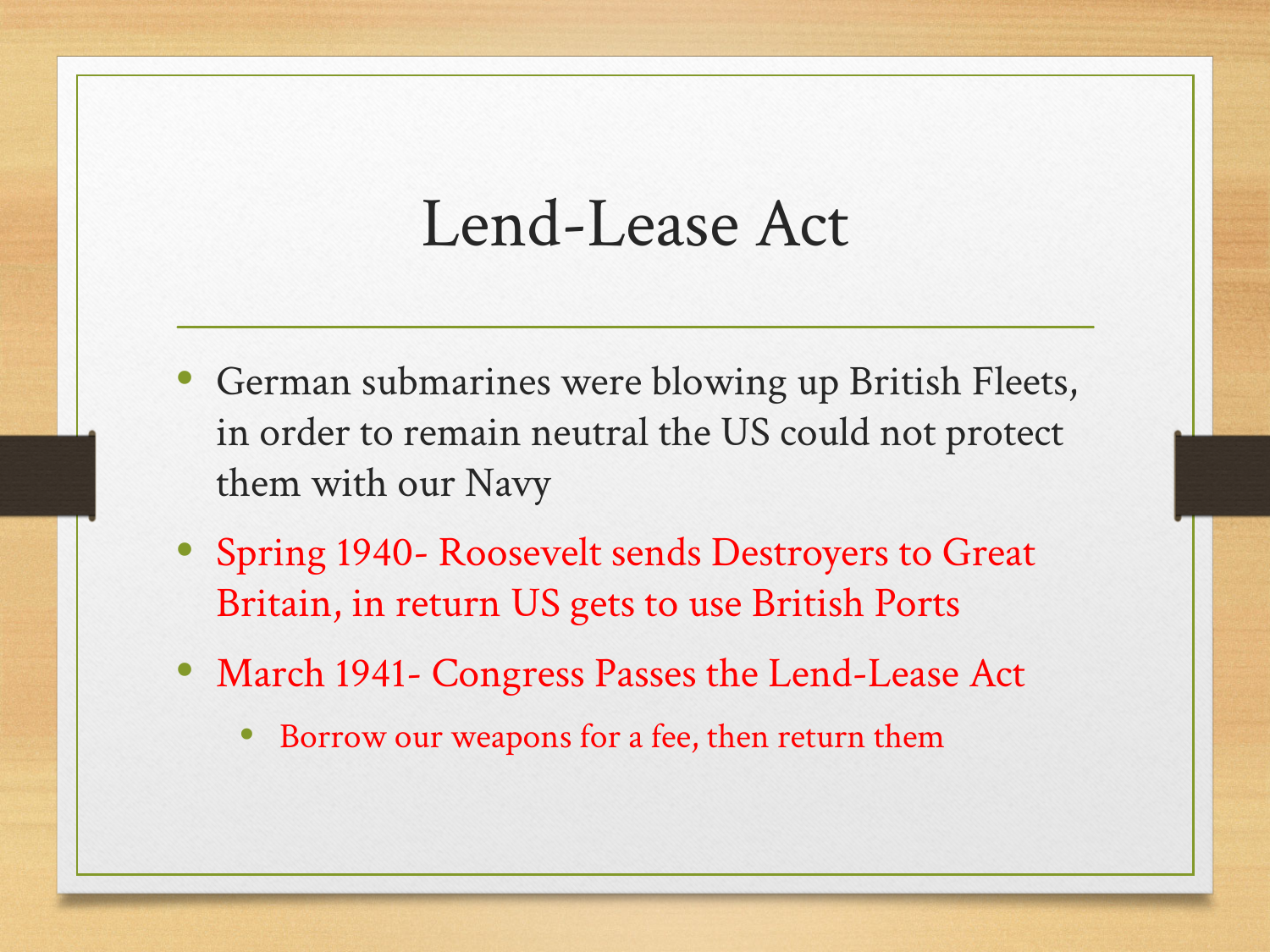

# Lend-Lease Act
German submarines were blowing up British Fleets, in order to remain neutral the US could not protect them with our Navy
Spring 1940- Roosevelt sends Destroyers to Great Britain, in return US gets to use British Ports
March 1941- Congress Passes the Lend-Lease Act
Borrow our weapons for a fee, then return them